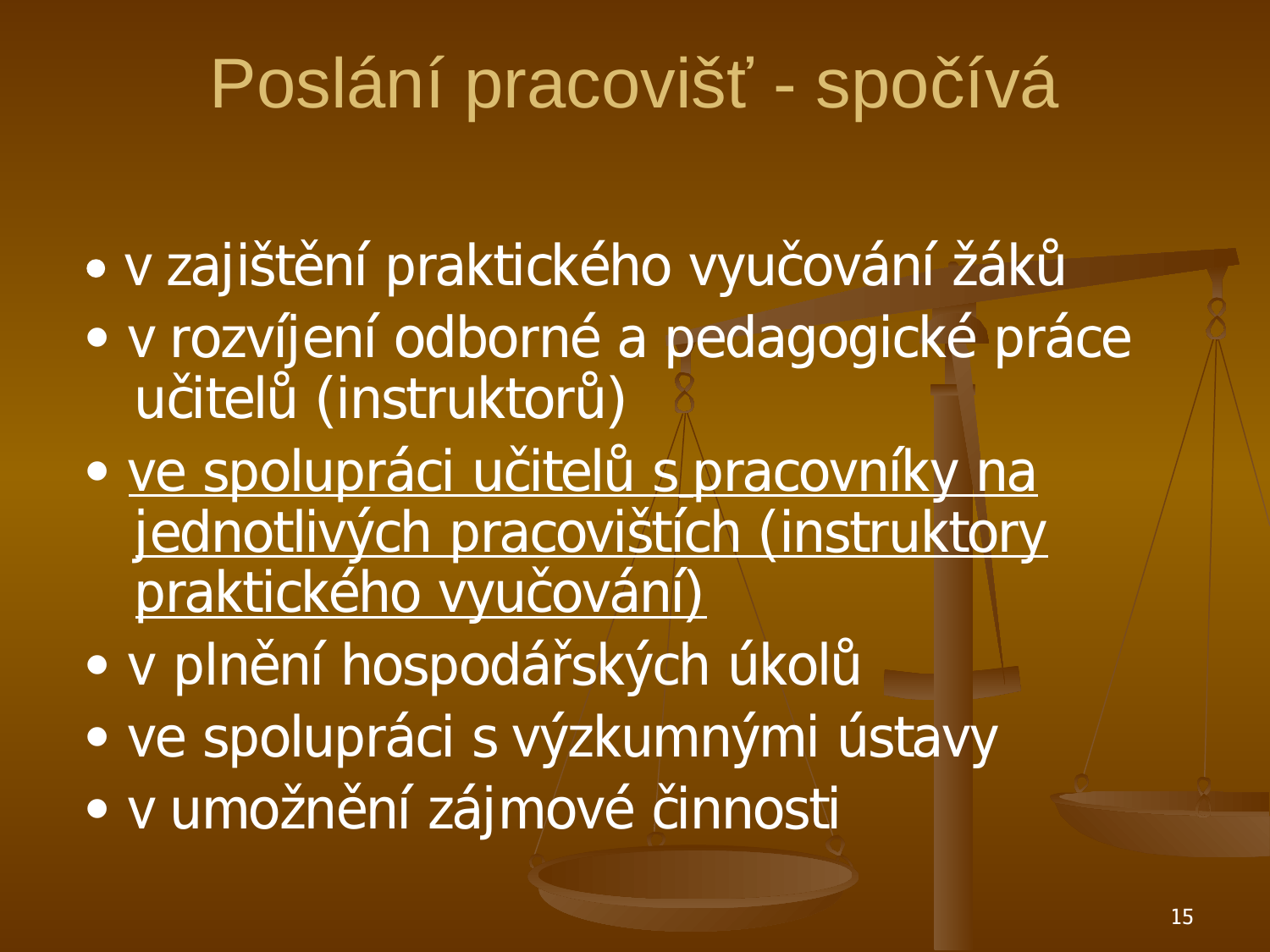

# Poslání pracovišť - spočívá

• v zajištění praktického vyučování žáků
• v rozvíjení odborné a pedagogické práce učitelů (instruktorů)
• ve spolupráci učitelů s pracovníky na jednotlivých pracovištích (instruktory praktického vyučování)
• v plnění hospodářských úkolů
• ve spolupráci s výzkumnými ústavy
• v umožnění zájmové činnosti
15